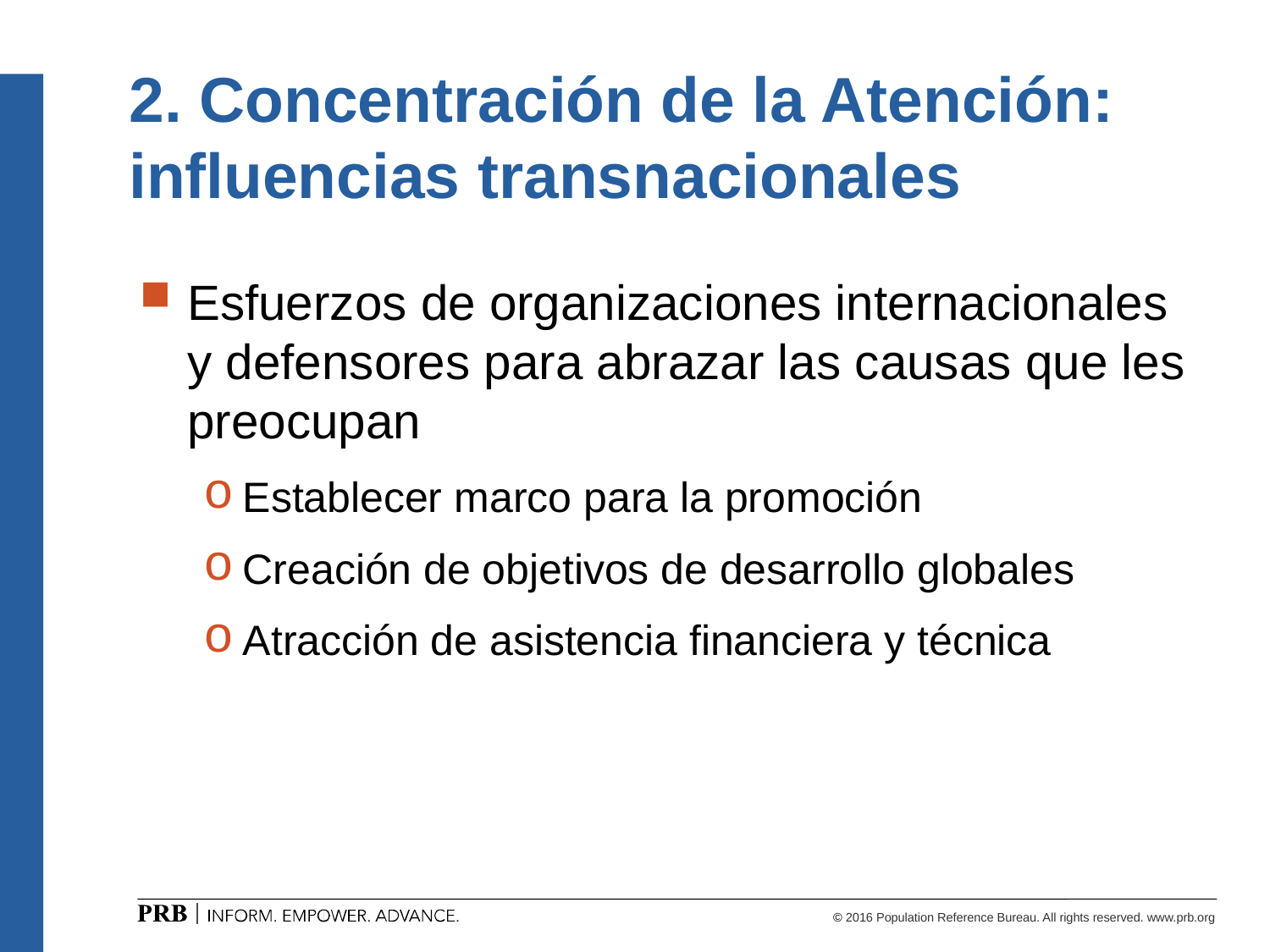

# 2. Concentración de la Atención: influencias transnacionales
Esfuerzos de organizaciones internacionales y defensores para abrazar las causas que les preocupan
Establecer marco para la promoción
Creación de objetivos de desarrollo globales
Atracción de asistencia financiera y técnica